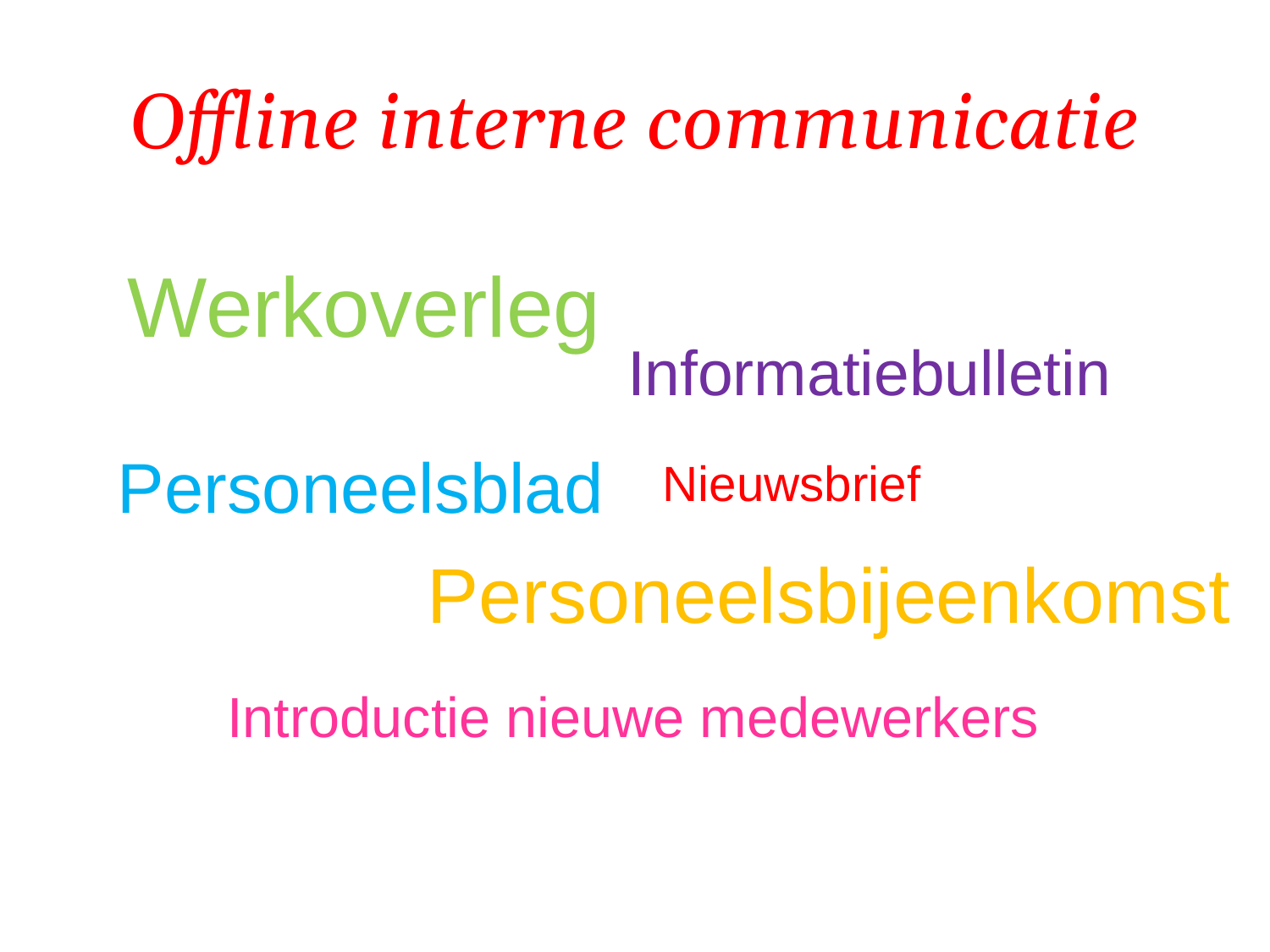

# Offline interne communicatie
Werkoverleg
Informatiebulletin
Personeelsblad
Nieuwsbrief
Personeelsbijeenkomst
Introductie nieuwe medewerkers